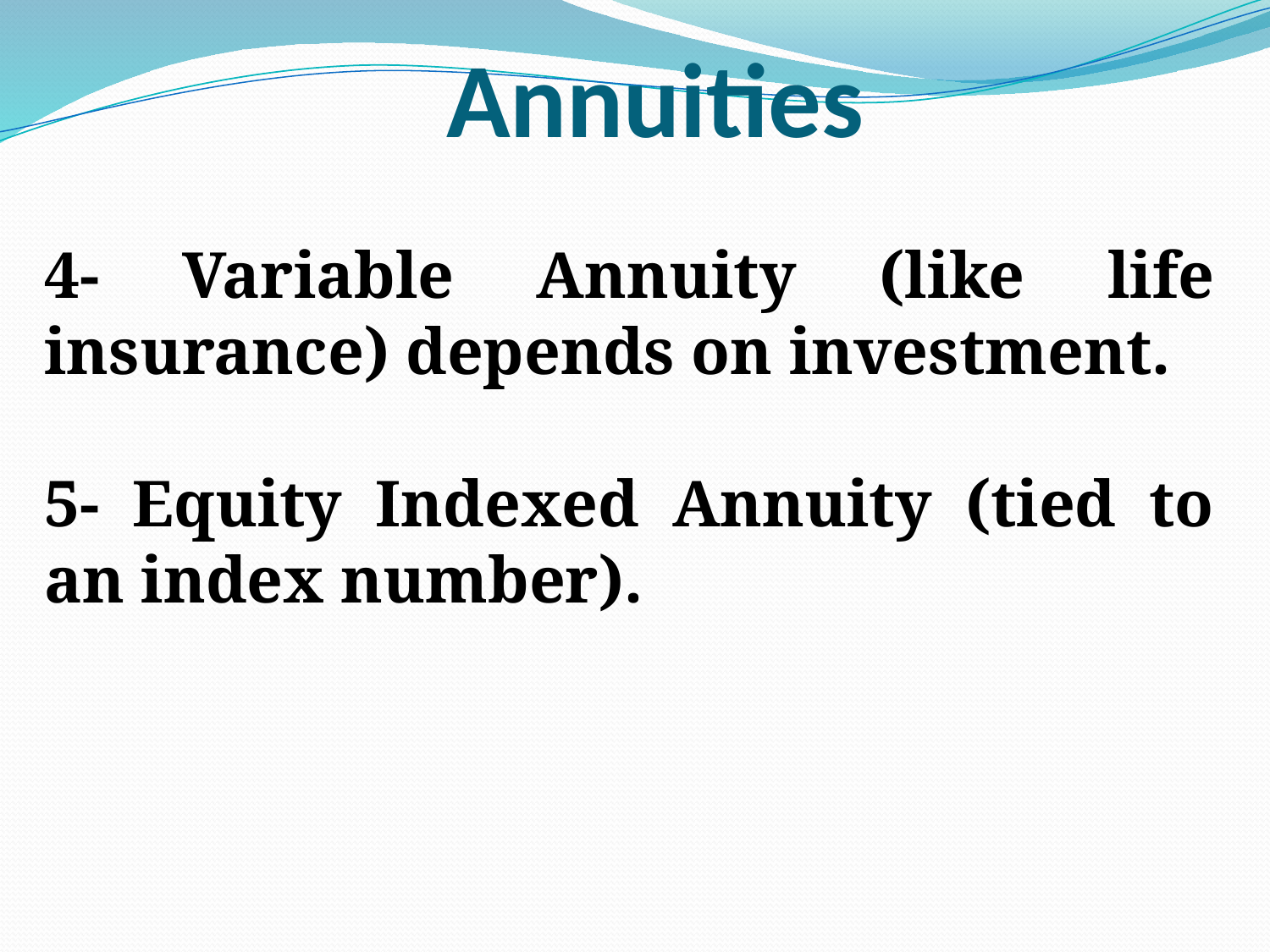

# Annuities

4- Variable Annuity (like life insurance) depends on investment.

5- Equity Indexed Annuity (tied to an index number).